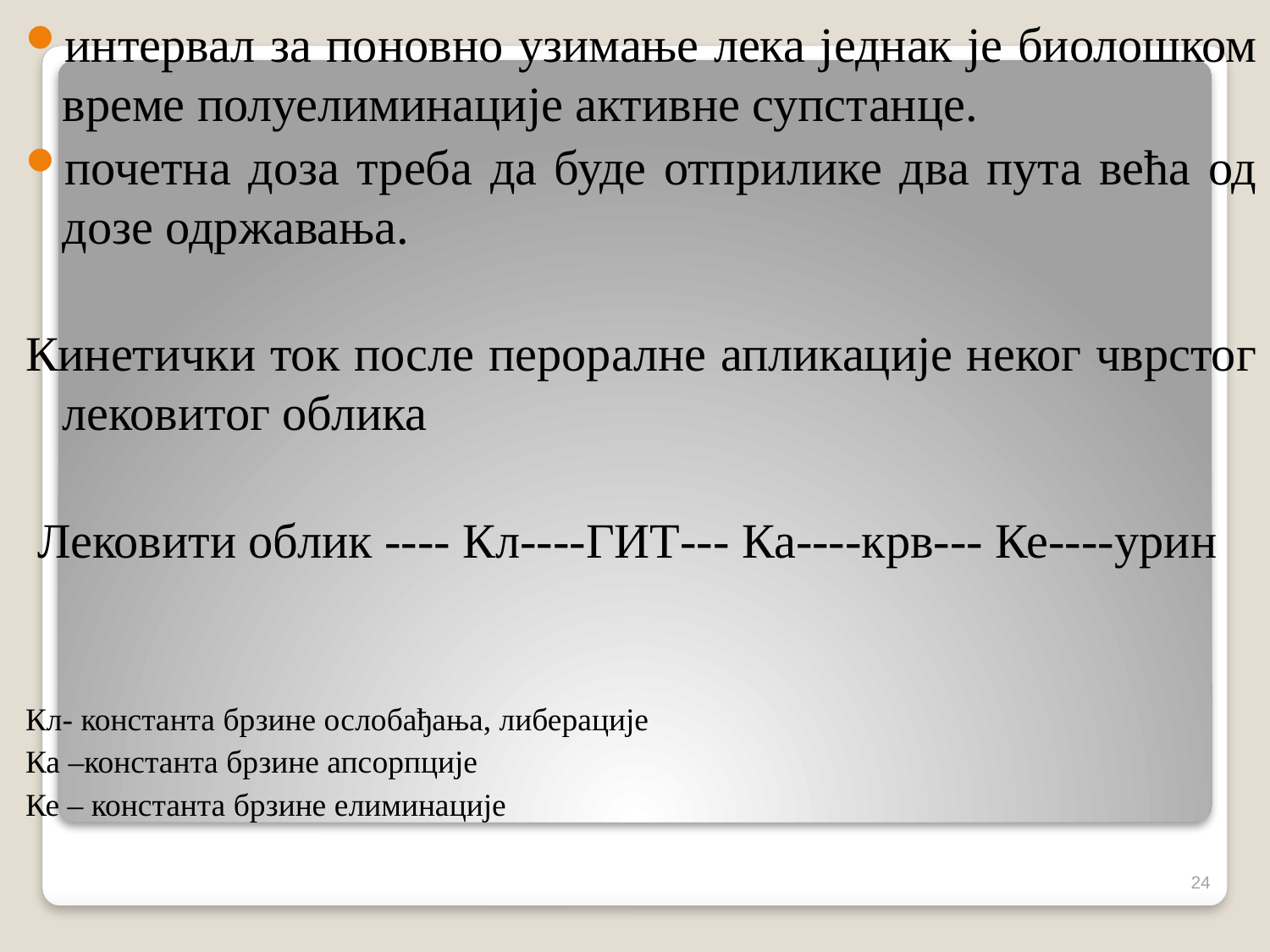

интервал за поновно узимање лека једнак је биолошком време полуелиминације активне супстанце.
почетна доза треба да буде отприлике два пута већа од дозе одржавања.

Кинетички ток после пероралне апликације неког чврстог лековитог облика

 Лековити облик ---- Кл----ГИТ--- Ка----крв--- Ке----урин

Кл- константа брзине ослобађања, либерације
Ка –константа брзине апсорпције
Ке – константа брзине елиминације

24